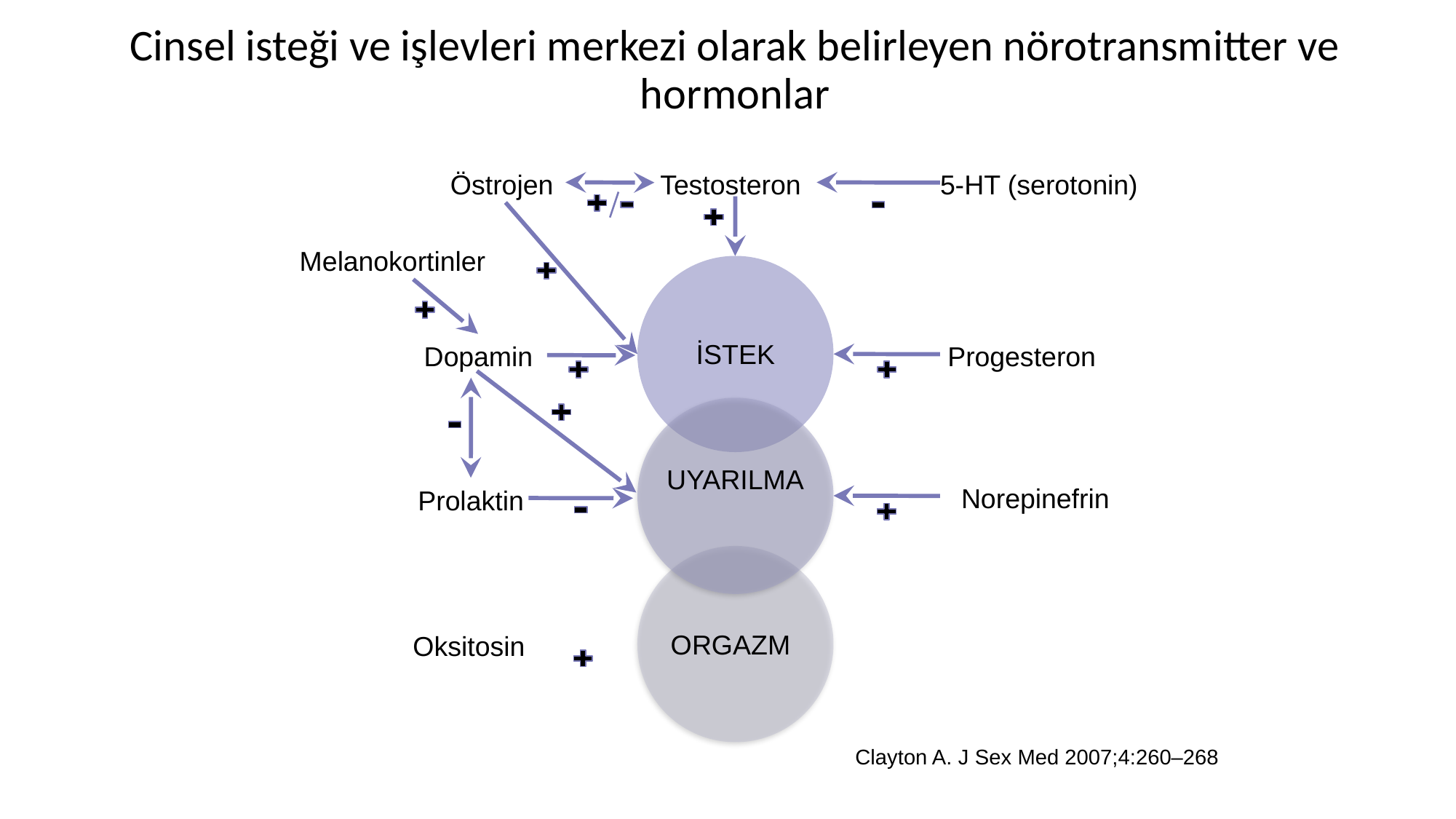

# Cinsel isteği ve işlevleri merkezi olarak belirleyen nörotransmitter ve hormonlar
Östrojen
Testosteron
5-HT (serotonin)

Melanokortinler

İSTEK
Dopamin
Progesteron

UYARILMA
Norepinefrin
Prolaktin

ORGAZM
Oksitosin

Clayton A. J Sex Med 2007;4:260–268